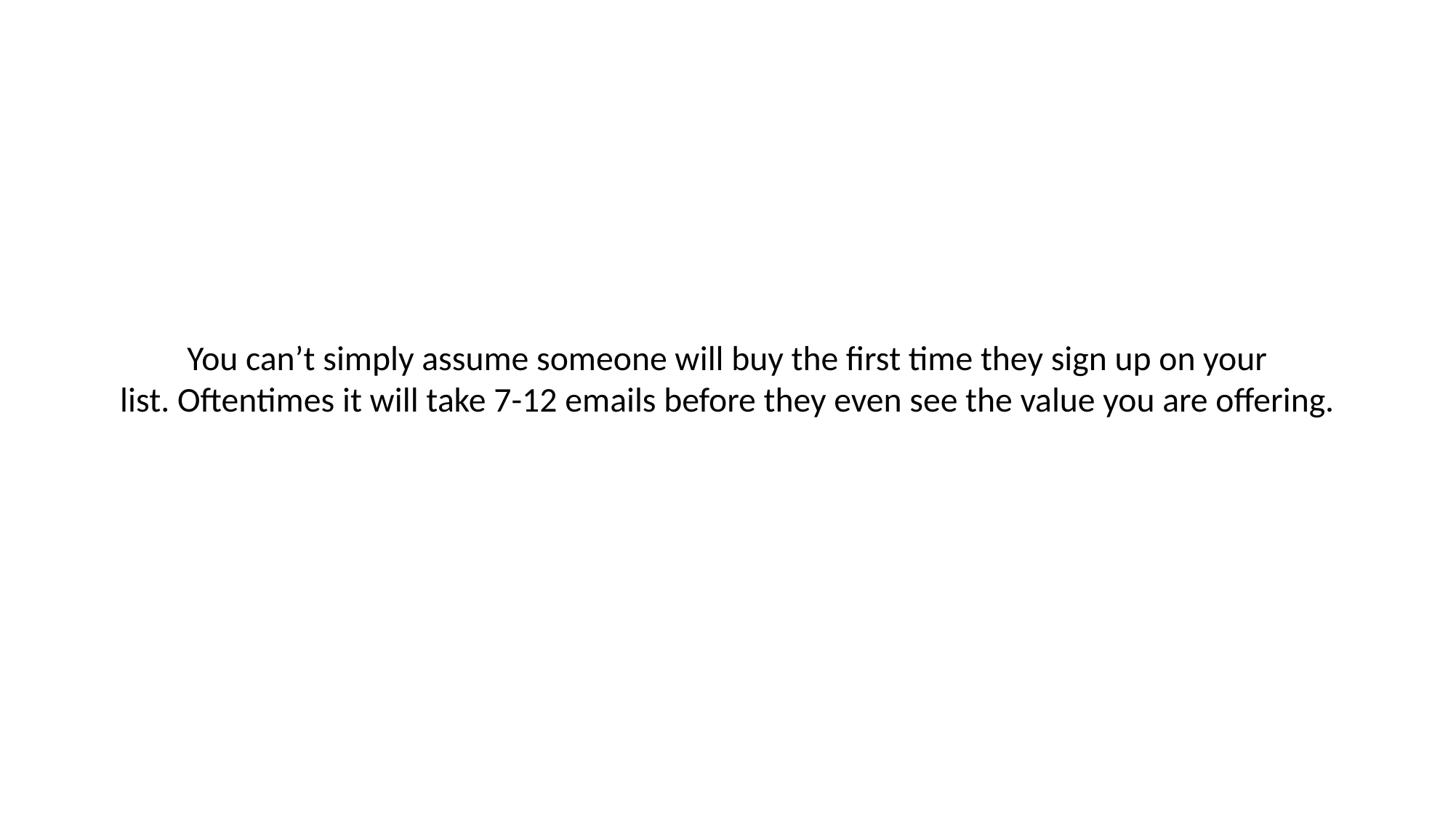

# You can’t simply assume someone will buy the first time they sign up on your list. Oftentimes it will take 7-12 emails before they even see the value you are offering.